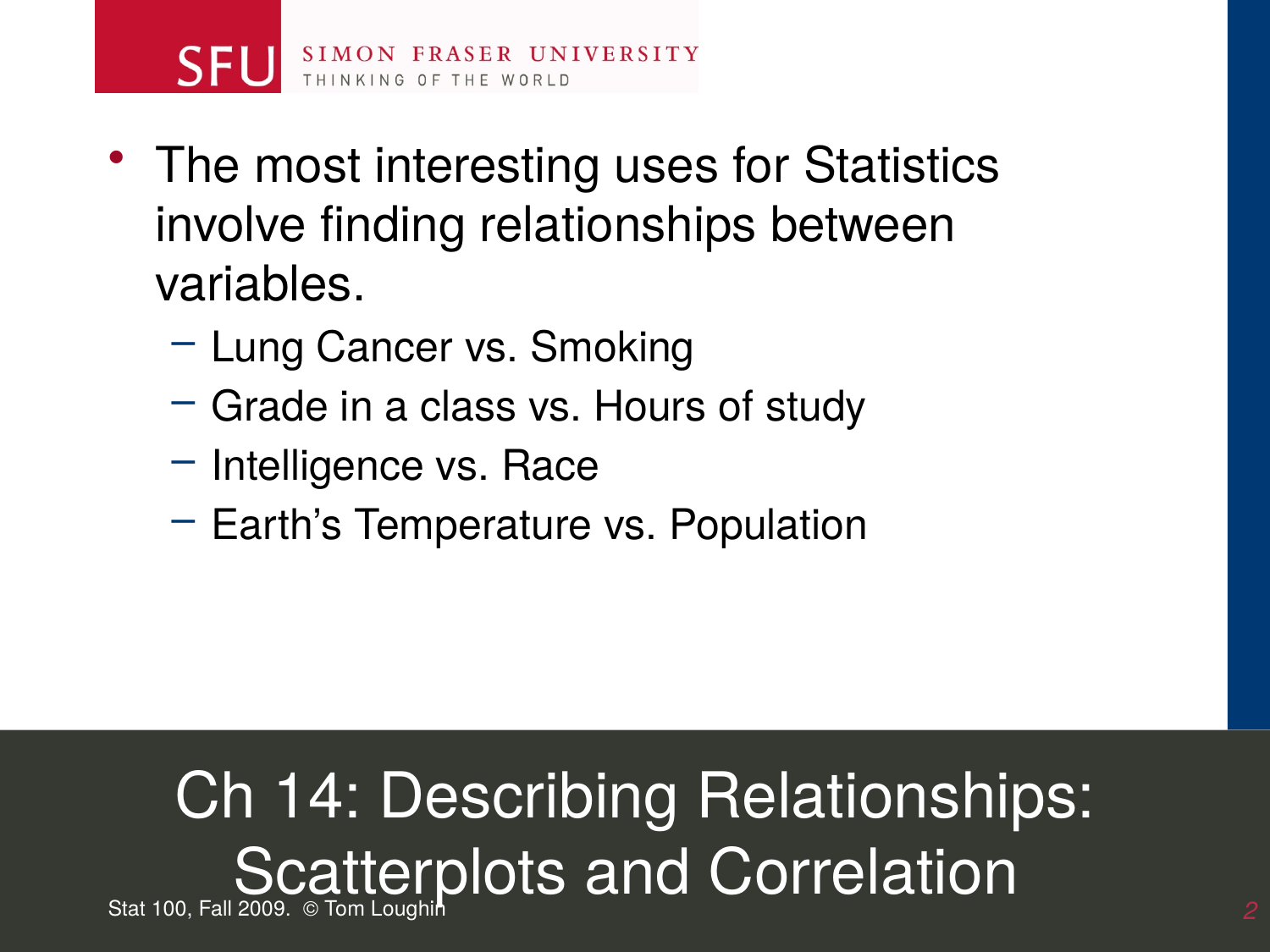

The most interesting uses for Statistics involve finding relationships between variables.
Lung Cancer vs. Smoking
Grade in a class vs. Hours of study
Intelligence vs. Race
Earth’s Temperature vs. Population

# Ch 14: Describing Relationships: Scatterplots and Correlation
Stat 100, Fall 2009.  © Tom Loughin
2